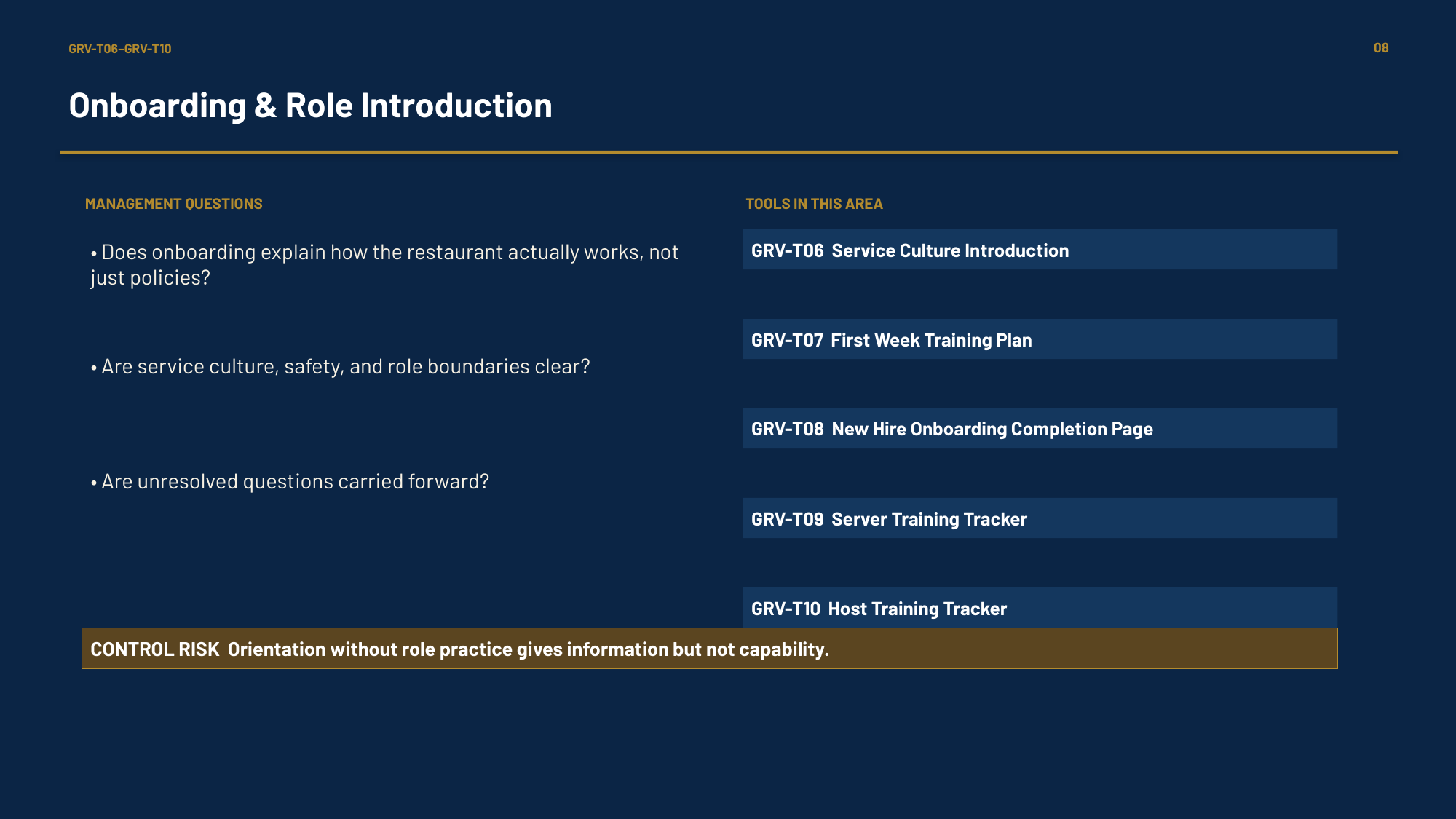

08
GRV-T06–GRV-T10
Onboarding & Role Introduction

MANAGEMENT QUESTIONS
TOOLS IN THIS AREA
• Does onboarding explain how the restaurant actually works, not just policies?
GRV-T06  Service Culture Introduction
GRV-T07  First Week Training Plan
• Are service culture, safety, and role boundaries clear?
GRV-T08  New Hire Onboarding Completion Page
• Are unresolved questions carried forward?
GRV-T09  Server Training Tracker
GRV-T10  Host Training Tracker
CONTROL RISK  Orientation without role practice gives information but not capability.